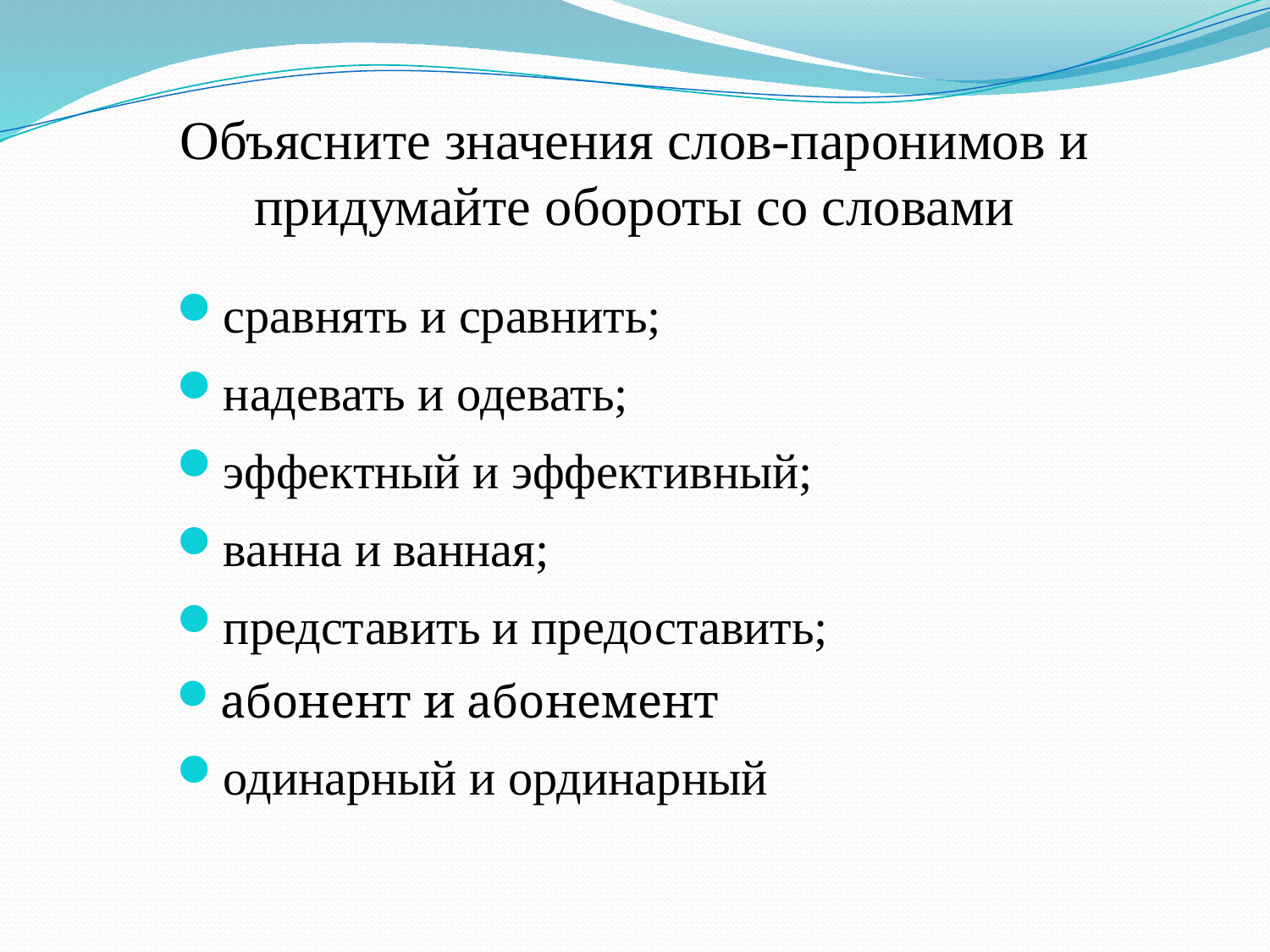

# Объясните значения слов-паронимов и придумайте обороты со словами
сравнять и сравнить;
надевать и одевать;
эффектный и эффективный;
ванна и ванная;
представить и предоставить;
абонент и абонемент
одинарный и ординарный